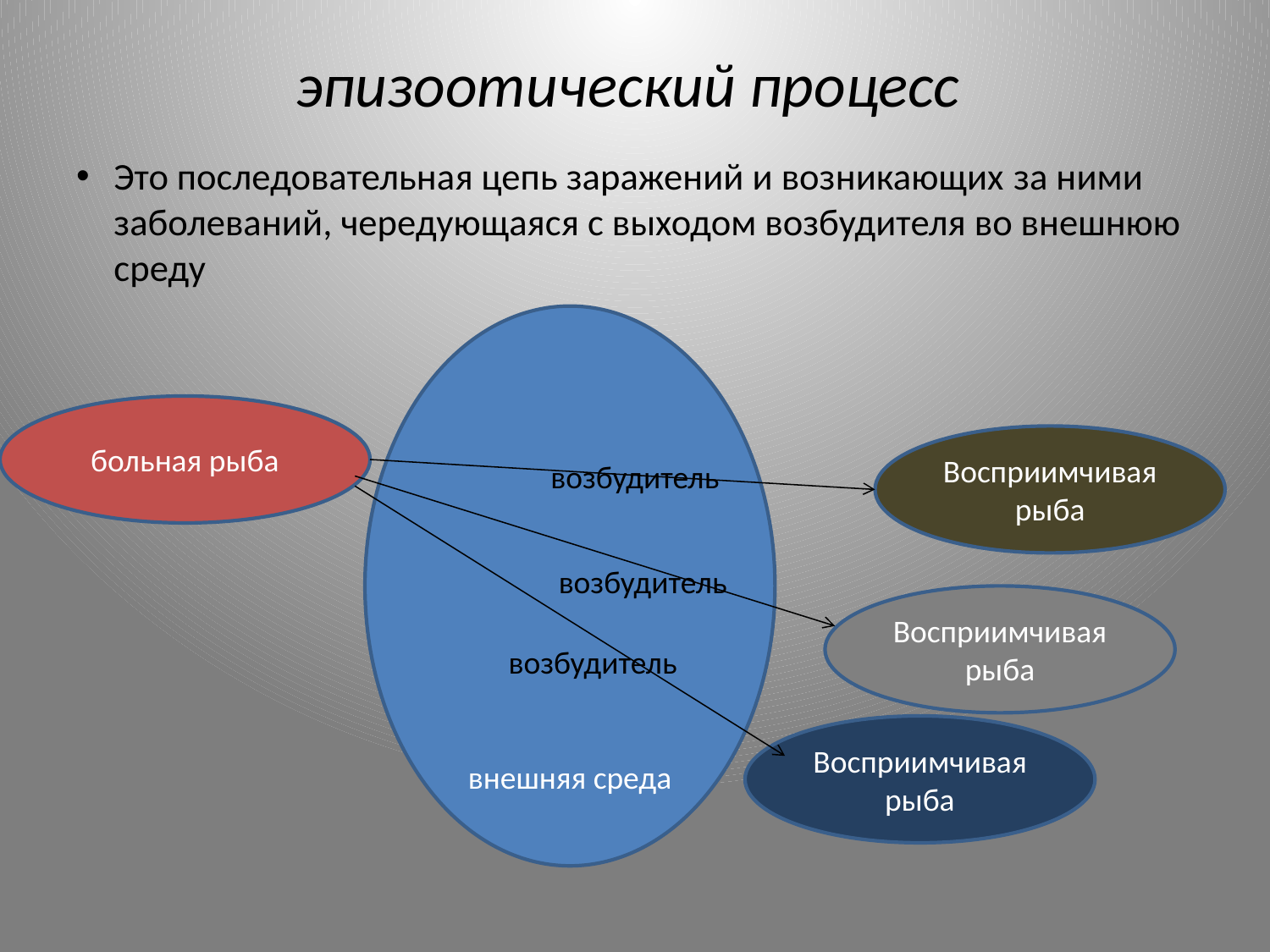

# эпизоотический процесс
Это последовательная цепь заражений и возникающих за ними заболеваний, чередующаяся с выходом возбудителя во внешнюю среду

внешняя среда
больная рыба
Восприимчивая рыба
возбудитель
возбудитель
Восприимчивая рыба
возбудитель
Восприимчивая рыба